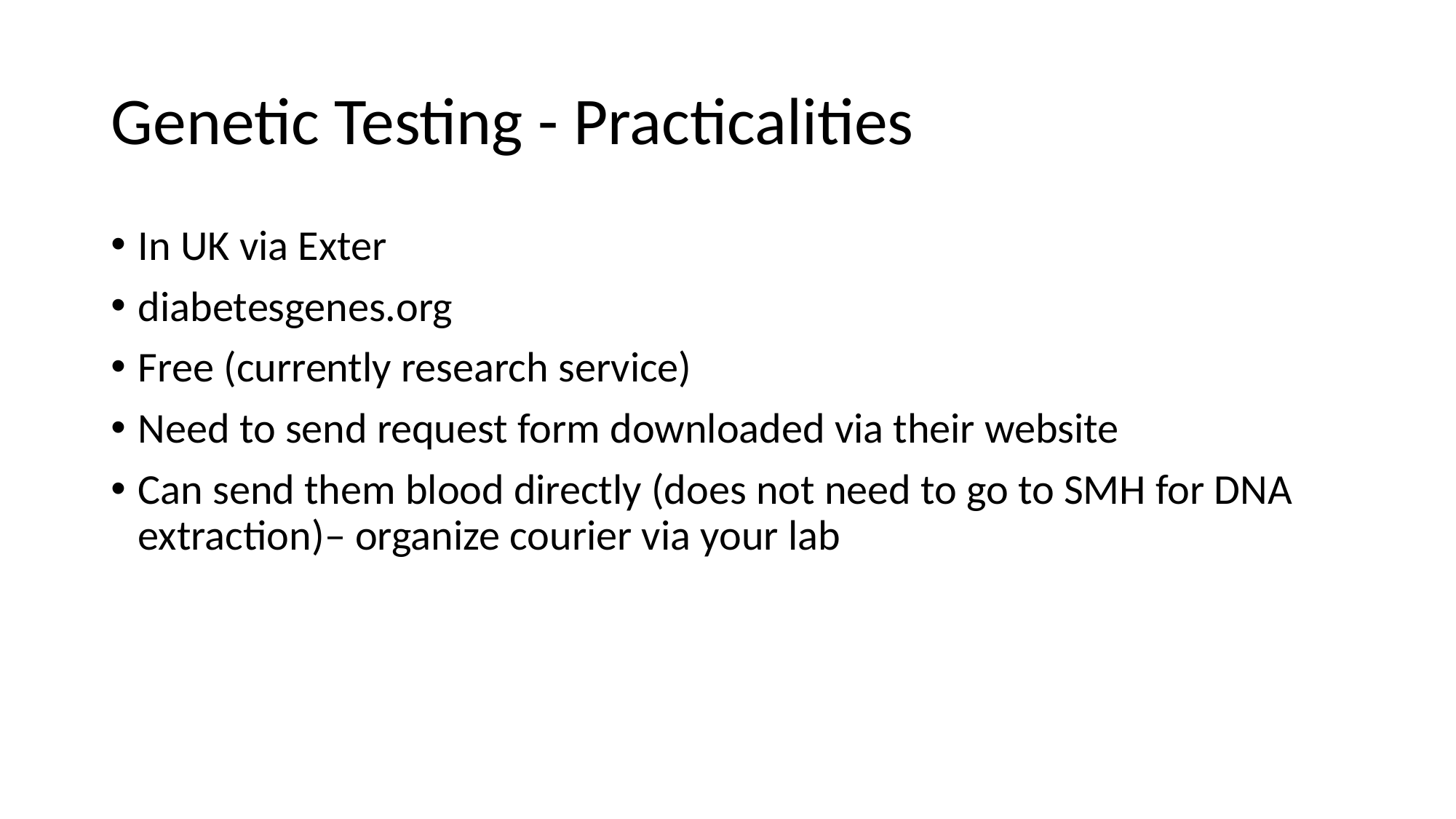

# Genetic Testing - Practicalities
In UK via Exter
diabetesgenes.org
Free (currently research service)
Need to send request form downloaded via their website
Can send them blood directly (does not need to go to SMH for DNA extraction)– organize courier via your lab